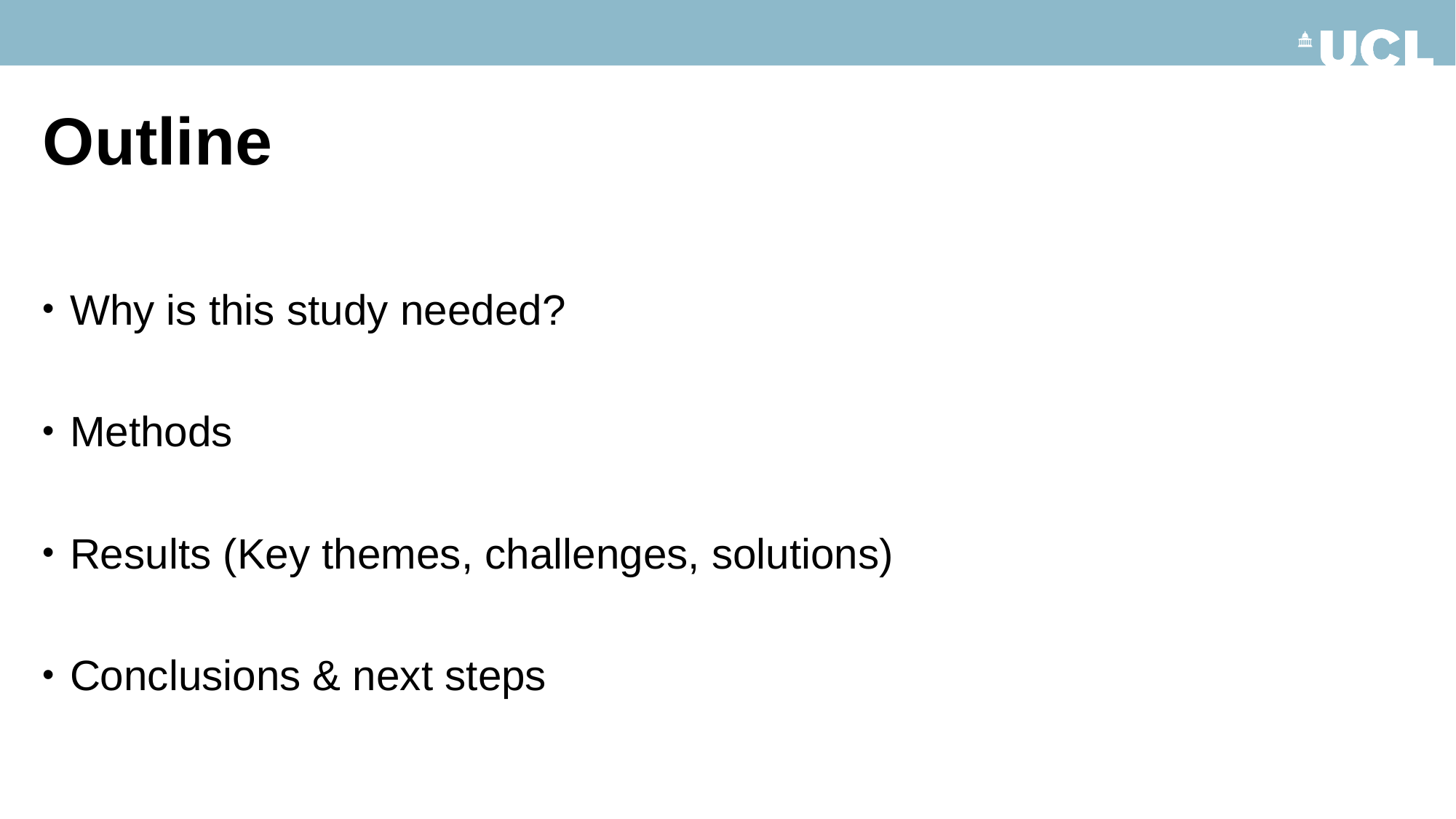

# Outline
Why is this study needed?

Methods

Results (Key themes, challenges, solutions)

Conclusions & next steps